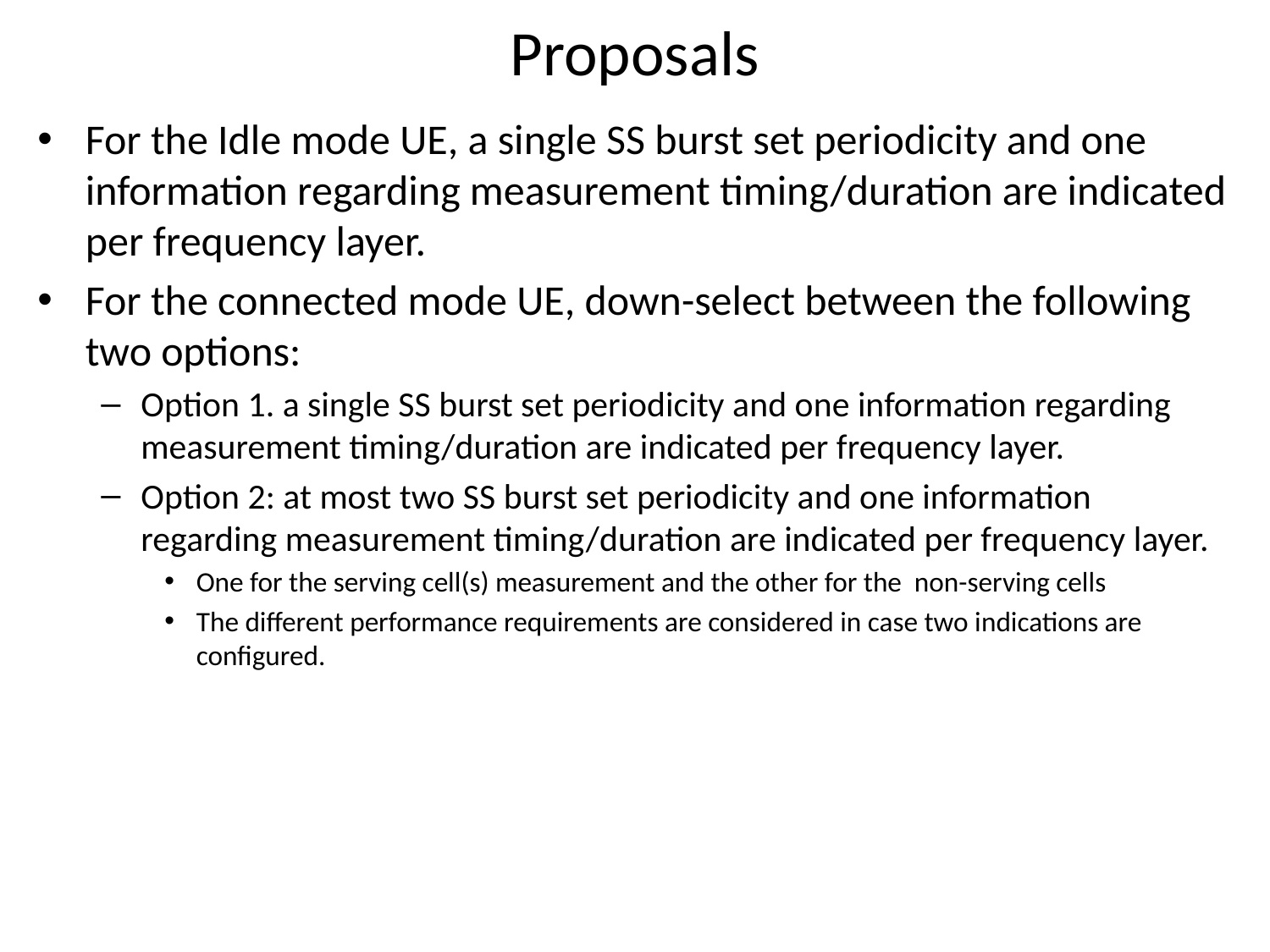

# Proposals
For the Idle mode UE, a single SS burst set periodicity and one information regarding measurement timing/duration are indicated per frequency layer.
For the connected mode UE, down-select between the following two options:
Option 1. a single SS burst set periodicity and one information regarding measurement timing/duration are indicated per frequency layer.
Option 2: at most two SS burst set periodicity and one information regarding measurement timing/duration are indicated per frequency layer.
One for the serving cell(s) measurement and the other for the  non-serving cells
The different performance requirements are considered in case two indications are configured.